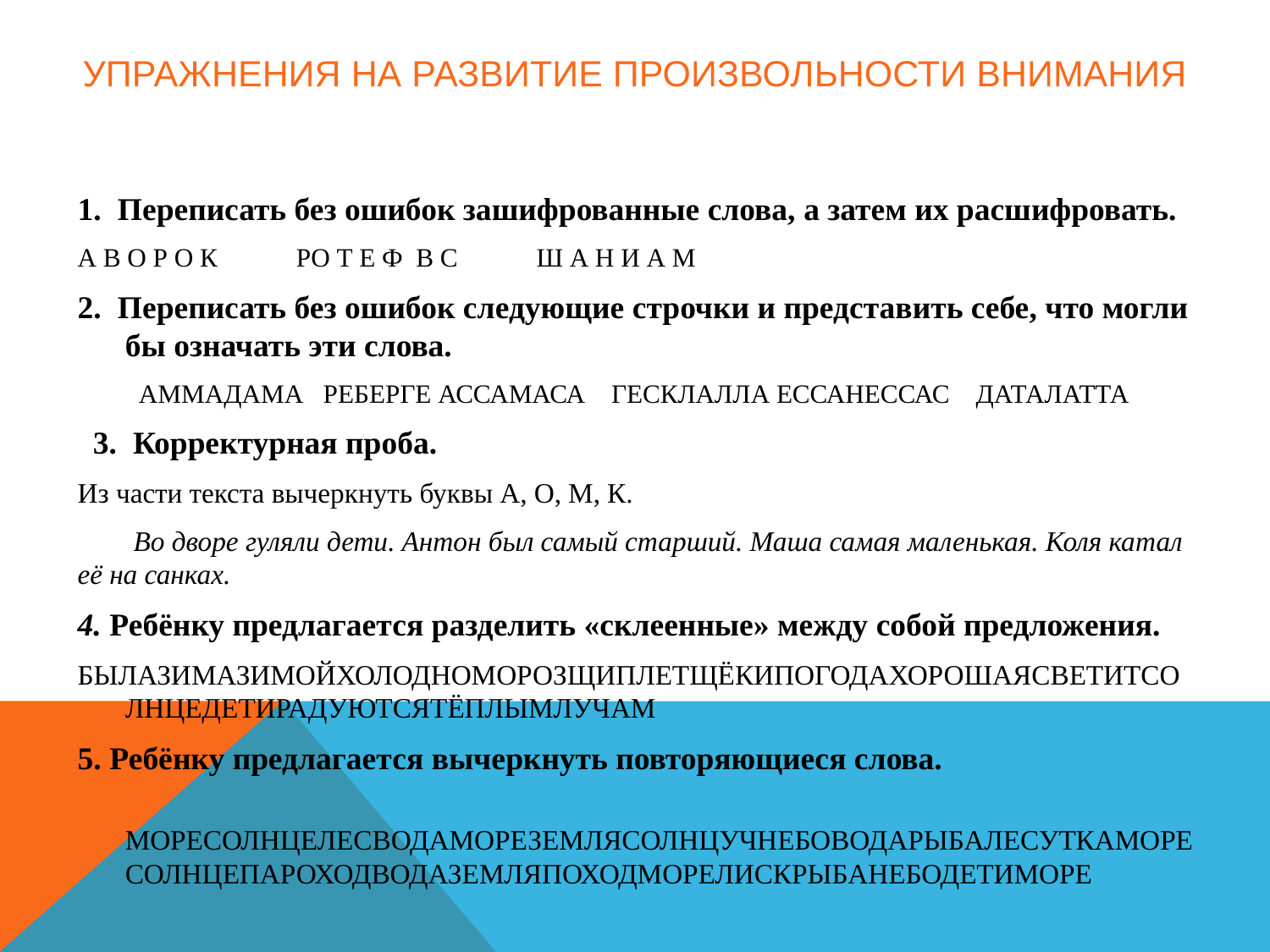

# Упражнения на развитие произвольности внимания
1.  Переписать без ошибок зашифрованные слова, а затем их расшифровать.
А В О Р О К            РО Т Е Ф  В С            Ш А Н И А М
2.  Переписать без ошибок следующие строчки и представить себе, что могли бы означать эти слова.
       АММАДАМА   РЕБЕРГЕ АССАМАСА    ГЕСКЛАЛЛА ЕССАНЕССАС    ДАТАЛАТТА
3.  Корректурная проба.
Из части текста вычеркнуть буквы А, О, М, К.
        Во дворе гуляли дети. Антон был самый старший. Маша самая маленькая. Коля катал её на санках.
4. Ребёнку предлагается разделить «склеенные» между собой предложения.
БЫЛАЗИМАЗИМОЙХОЛОДНОМОРОЗЩИПЛЕТЩЁКИПОГОДАХОРОШАЯСВЕТИТСОЛНЦЕДЕТИРАДУЮТСЯТЁПЛЫМЛУЧАМ
5. Ребёнку предлагается вычеркнуть повторяющиеся слова.
  МОРЕСОЛНЦЕЛЕСВОДАМОРЕЗЕМЛЯСОЛНЦУЧНЕБОВОДАРЫБАЛЕСУТКАМОРЕСОЛНЦЕПАРОХОДВОДАЗЕМЛЯПОХОДМОРЕЛИСКРЫБАНЕБОДЕТИМОРЕ